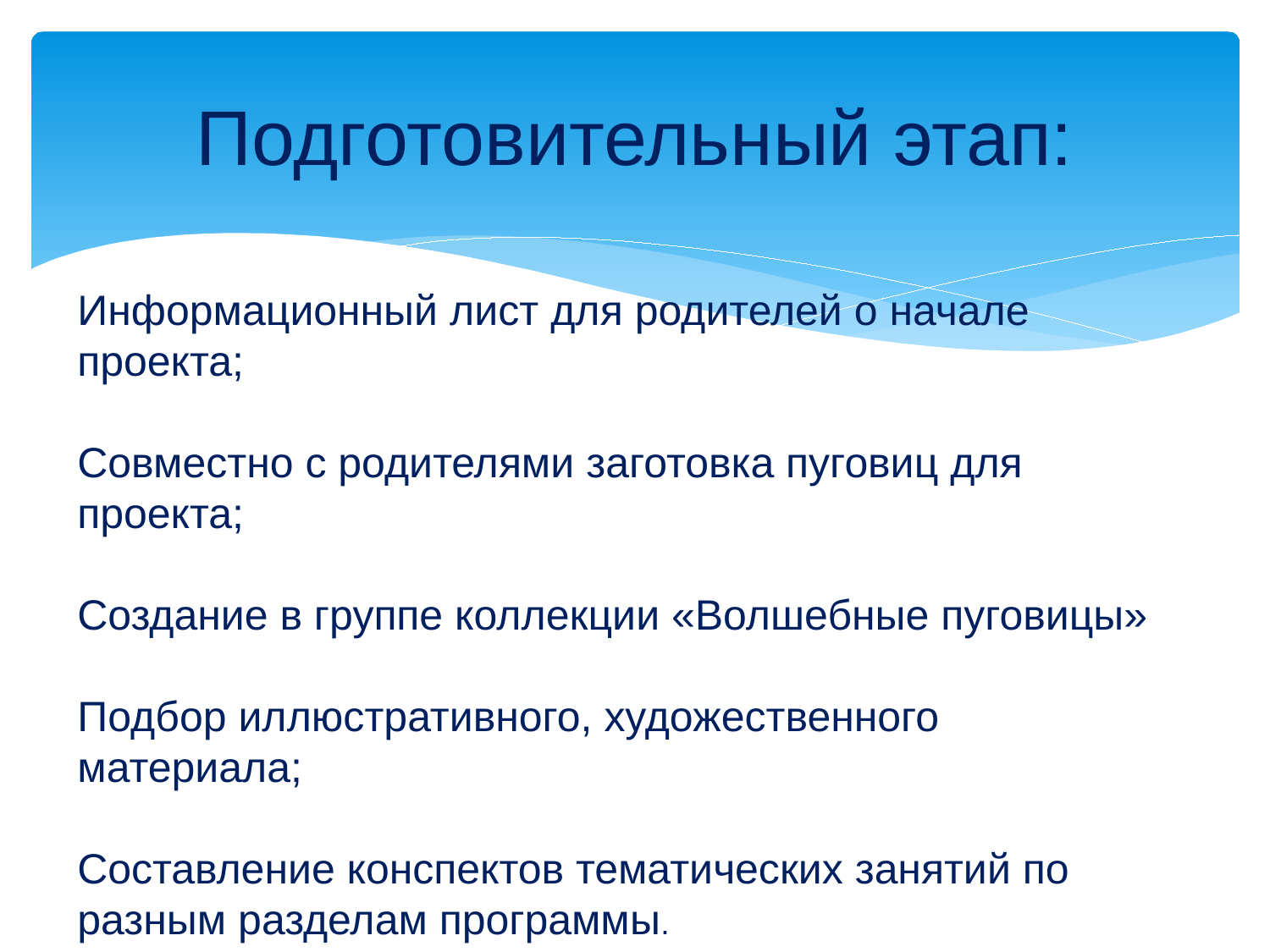

# Подготовительный этап:
Информационный лист для родителей о начале проекта;

Совместно с родителями заготовка пуговиц для проекта;

Создание в группе коллекции «Волшебные пуговицы»

Подбор иллюстративного, художественного материала;

Составление конспектов тематических занятий по разным разделам программы.